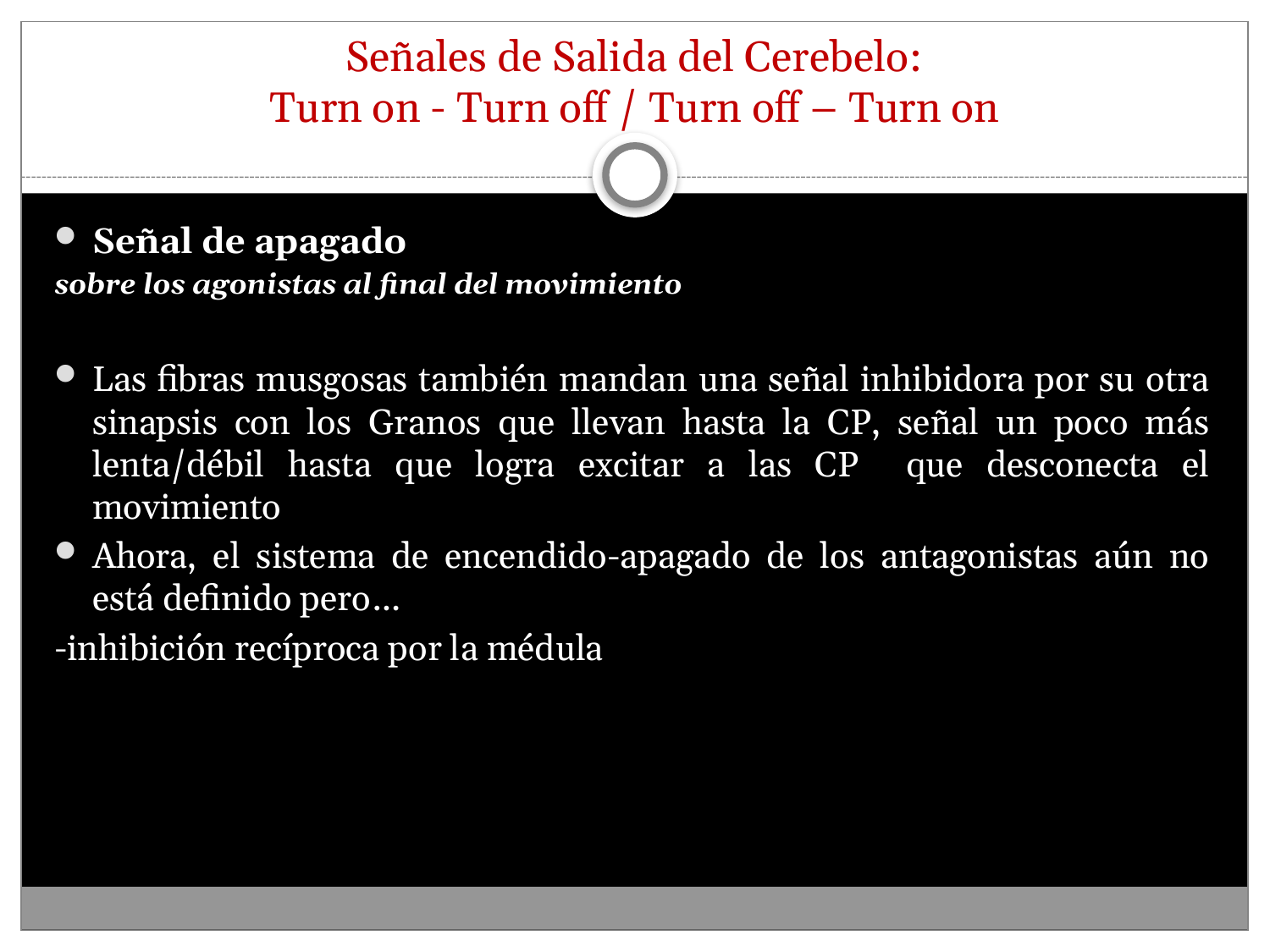

# Señales de Salida del Cerebelo: Turn on - Turn off / Turn off – Turn on
Señal de apagado
sobre los agonistas al final del movimiento

Las fibras musgosas también mandan una señal inhibidora por su otra sinapsis con los Granos que llevan hasta la CP, señal un poco más lenta/débil hasta que logra excitar a las CP  que desconecta el movimiento
Ahora, el sistema de encendido-apagado de los antagonistas aún no está definido pero…
-inhibición recíproca por la médula